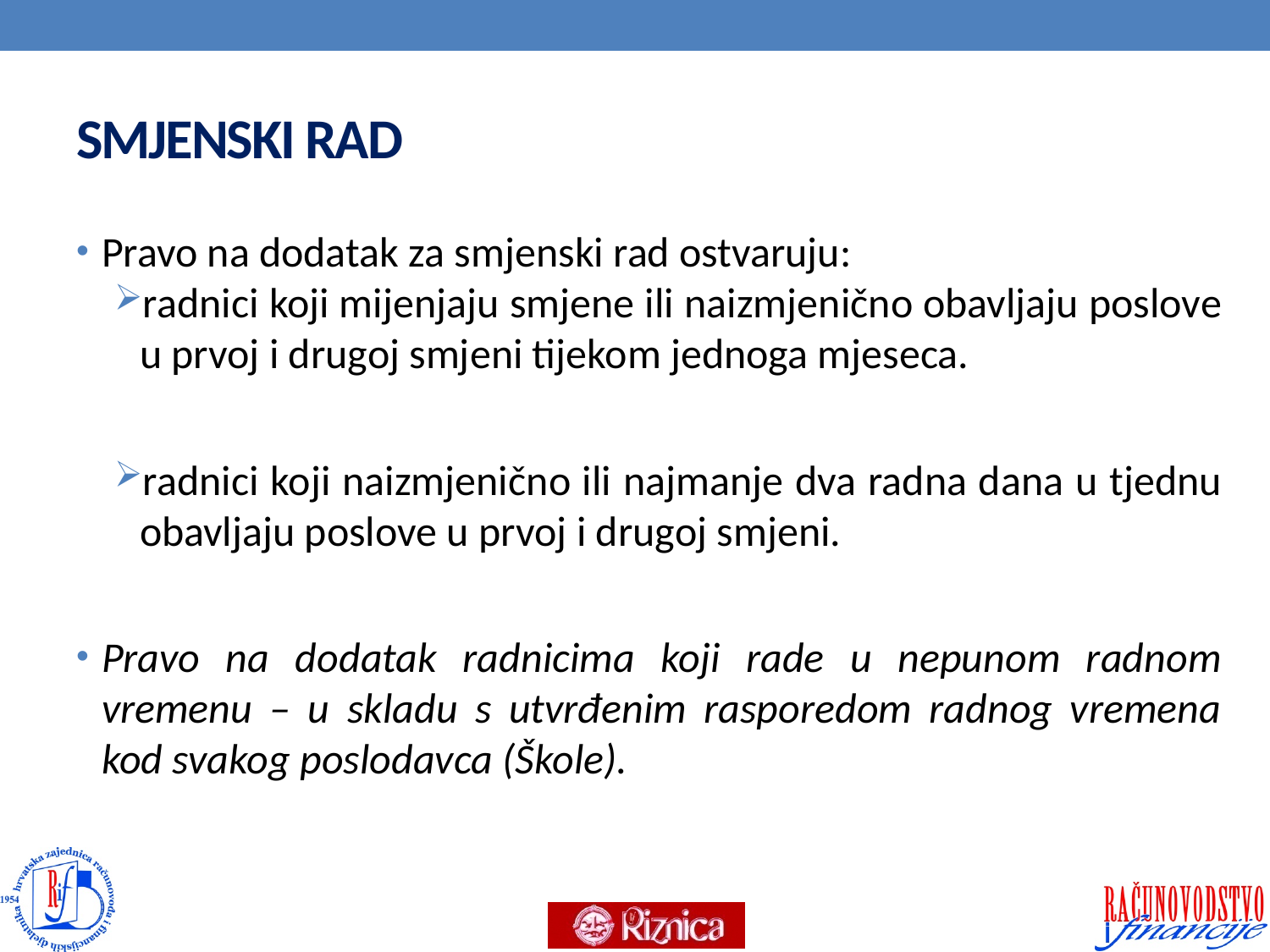

# SMJENSKI RAD
Pravo na dodatak za smjenski rad ostvaruju:
radnici koji mijenjaju smjene ili naizmjenično obavljaju poslove u prvoj i drugoj smjeni tijekom jednoga mjeseca.

radnici koji naizmjenično ili najmanje dva radna dana u tjednu obavljaju poslove u prvoj i drugoj smjeni.

Pravo na dodatak radnicima koji rade u nepunom radnom vremenu – u skladu s utvrđenim rasporedom radnog vremena kod svakog poslodavca (Škole).